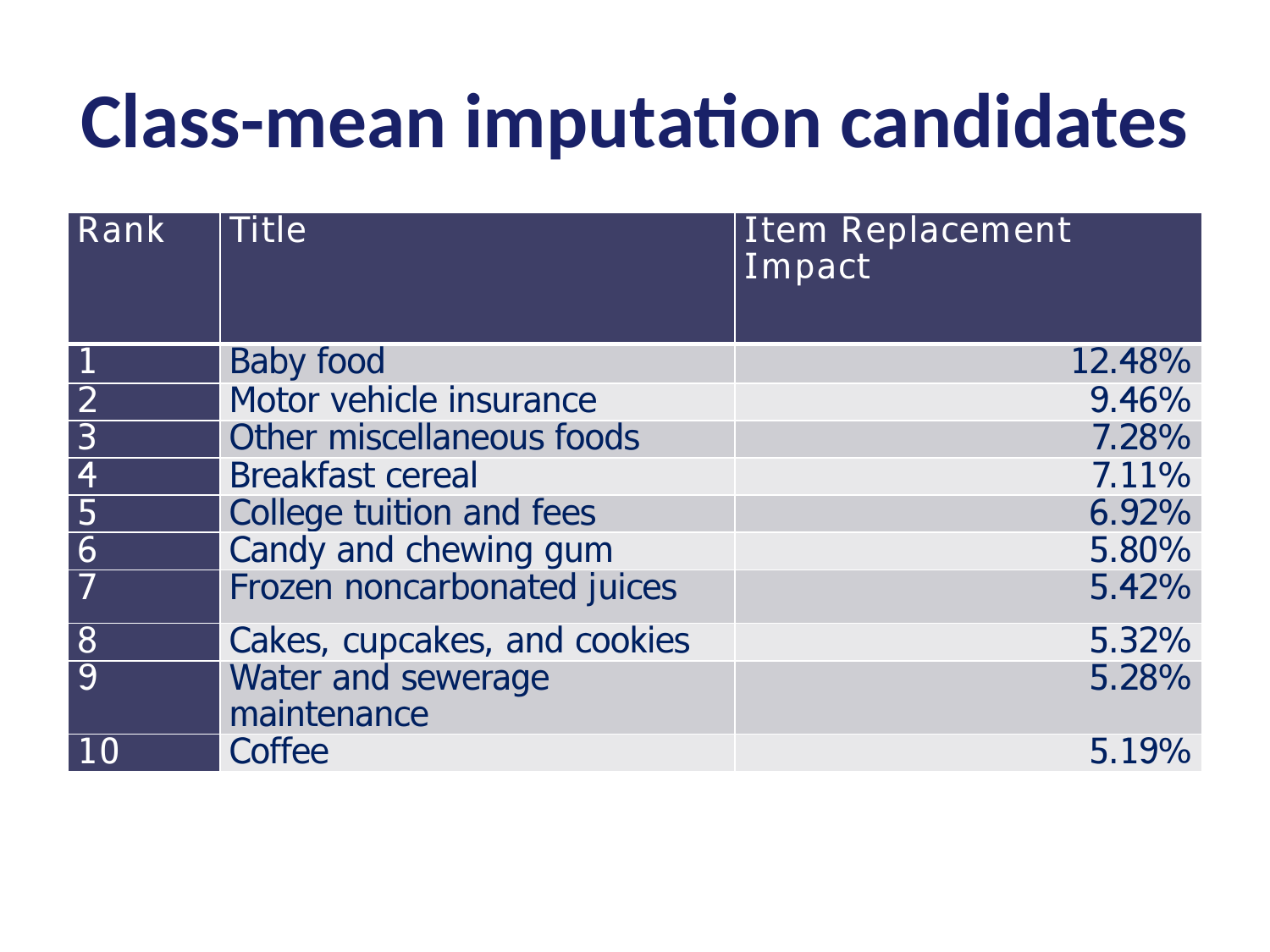

# Class-mean imputation candidates
| Rank | Title | Item Replacement Impact |
| --- | --- | --- |
| 1 | Baby food | 12.48% |
| 2 | Motor vehicle insurance | 9.46% |
| 3 | Other miscellaneous foods | 7.28% |
| 4 | Breakfast cereal | 7.11% |
| 5 | College tuition and fees | 6.92% |
| 6 | Candy and chewing gum | 5.80% |
| 7 | Frozen noncarbonated juices | 5.42% |
| 8 | Cakes, cupcakes, and cookies | 5.32% |
| 9 | Water and sewerage maintenance | 5.28% |
| 10 | Coffee | 5.19% |